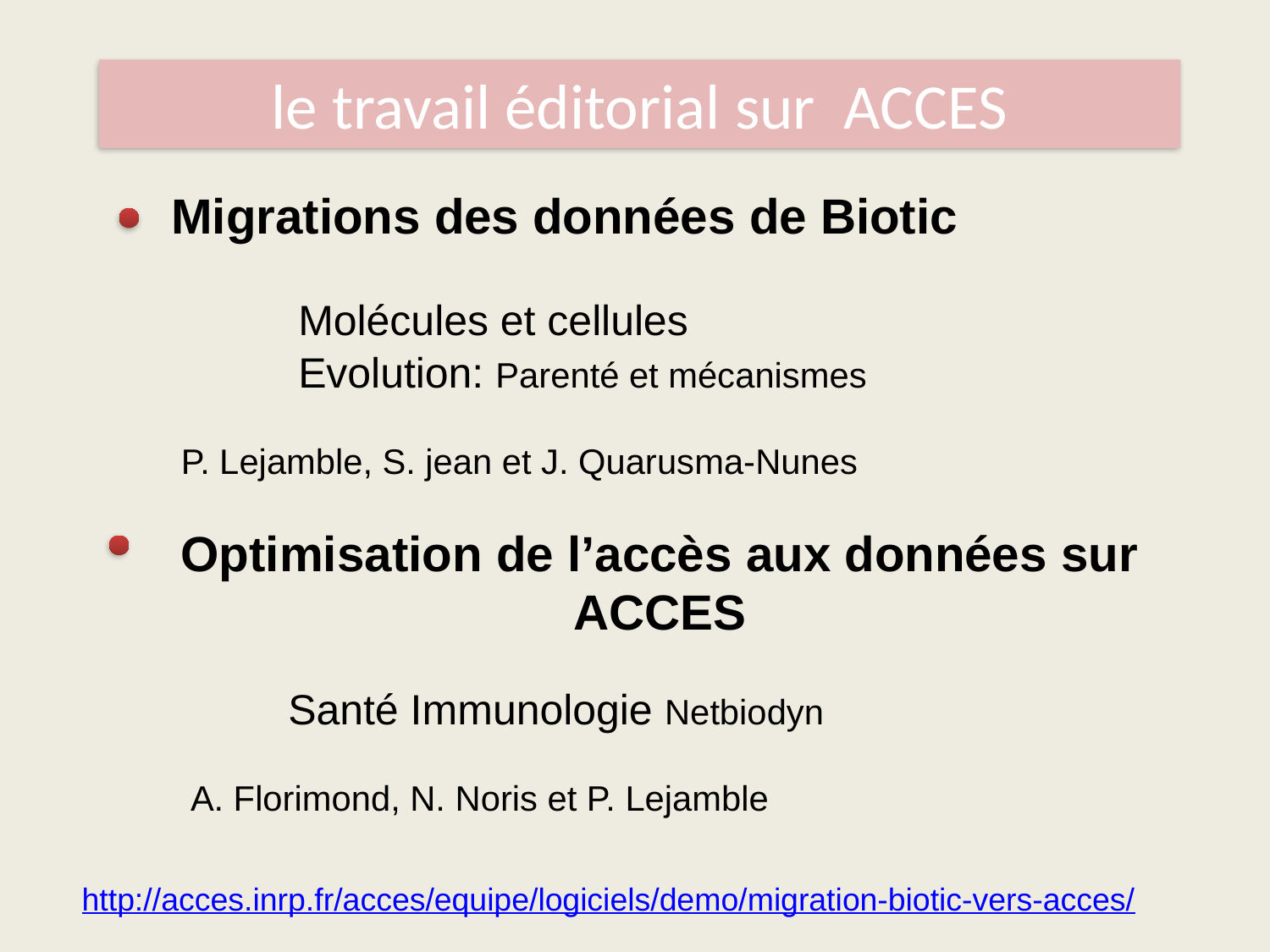

le travail éditorial sur  ACCES
Migrations des données de Biotic

	Molécules et cellules
	Evolution: Parenté et mécanismes

 P. Lejamble, S. jean et J. Quarusma-Nunes

Optimisation de l’accès aux données sur ACCES

	Santé Immunologie Netbiodyn

   A. Florimond, N. Noris et P. Lejamble

http://acces.inrp.fr/acces/equipe/logiciels/demo/migration-biotic-vers-acces/